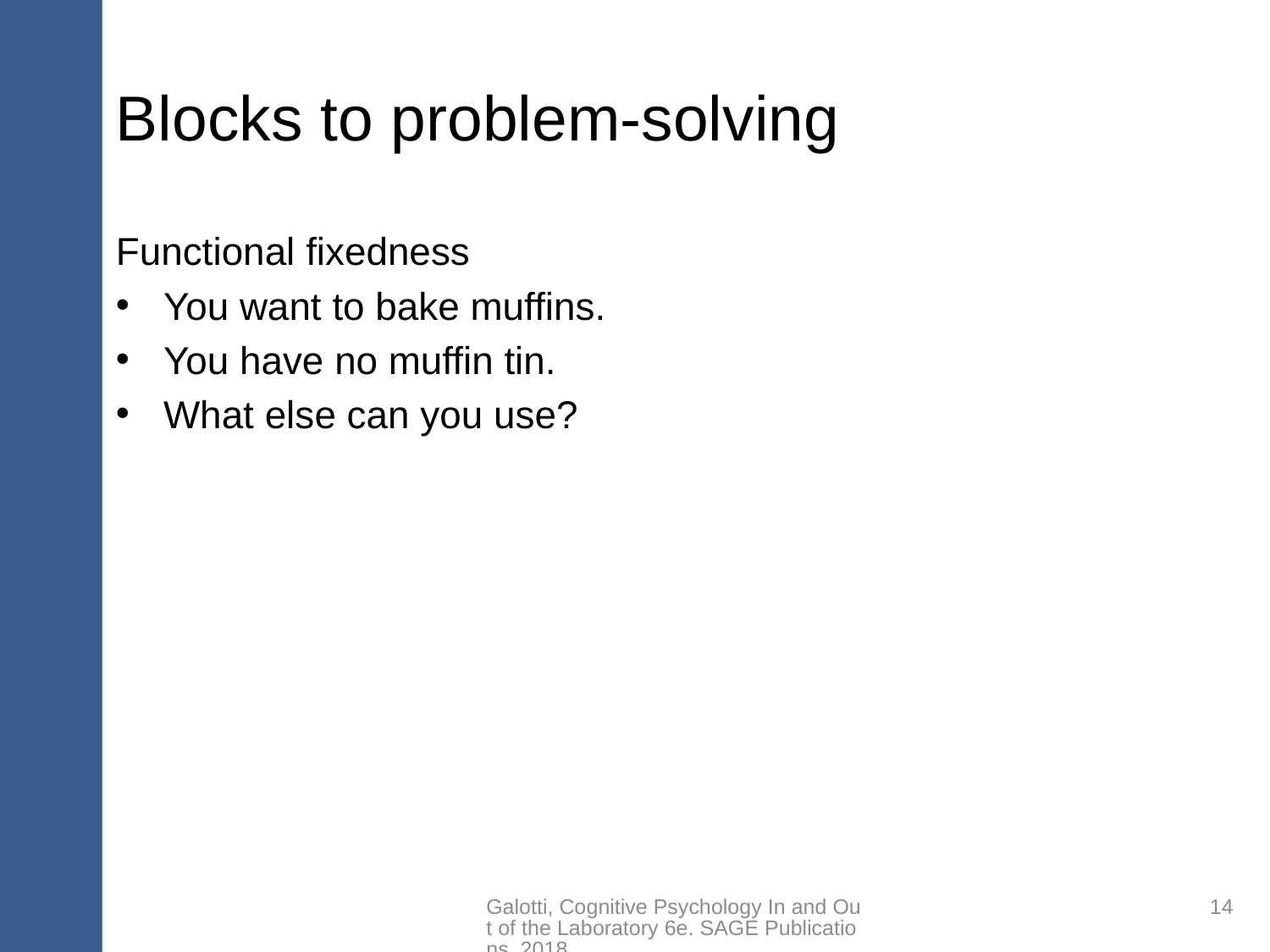

# Blocks to problem-solving
Functional fixedness
You want to bake muffins.
You have no muffin tin.
What else can you use?

Galotti, Cognitive Psychology In and Out of the Laboratory 6e. SAGE Publications, 2018.
14